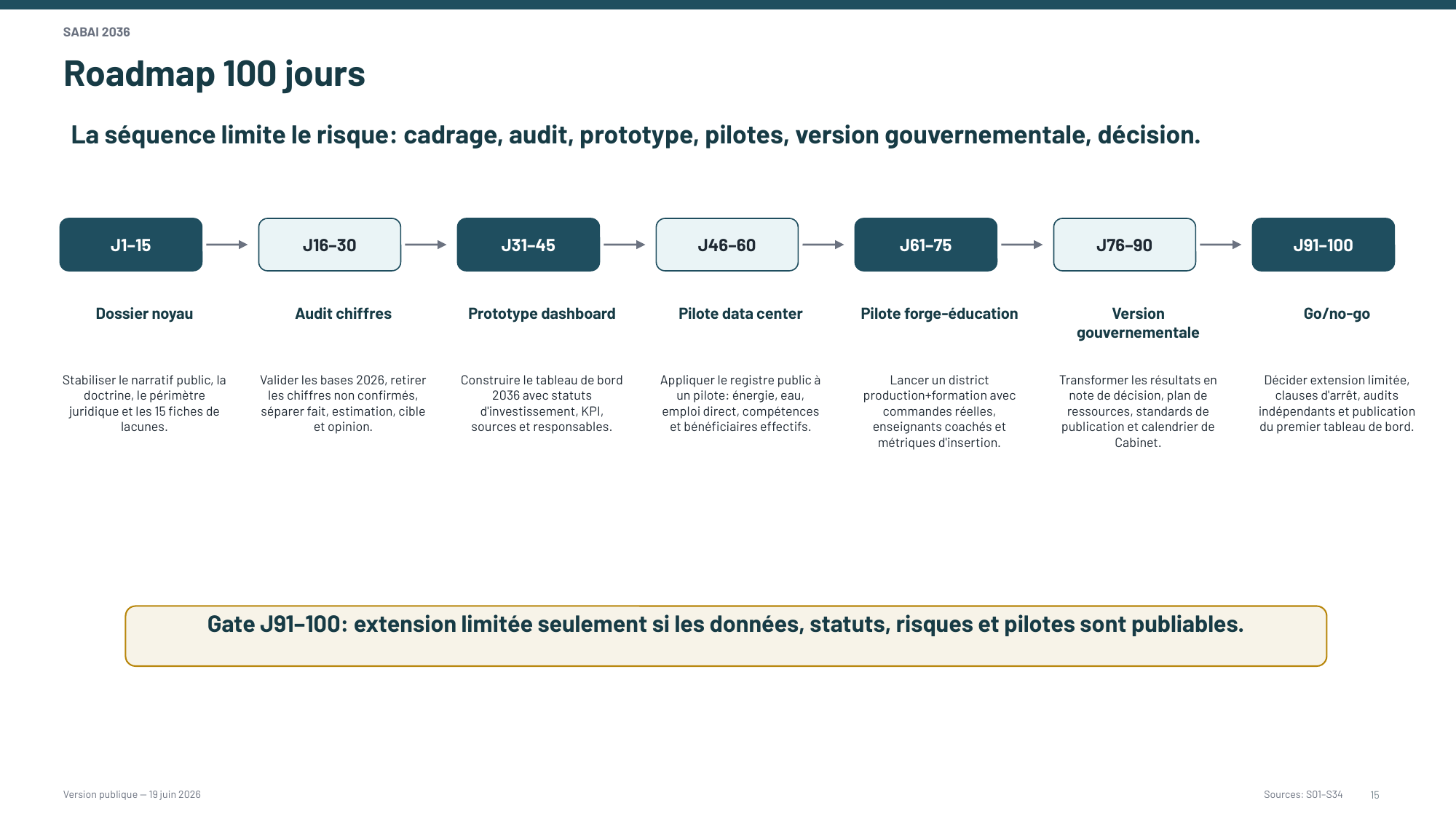

SABAI 2036
Roadmap 100 jours
La séquence limite le risque: cadrage, audit, prototype, pilotes, version gouvernementale, décision.
J1–15
J16–30
J31–45
J46–60
J61–75
J76–90
J91–100

Dossier noyau
Audit chiffres
Prototype dashboard
Pilote data center
Pilote forge-éducation
Version gouvernementale
Go/no-go
Stabiliser le narratif public, la doctrine, le périmètre juridique et les 15 fiches de lacunes.
Valider les bases 2026, retirer les chiffres non confirmés, séparer fait, estimation, cible et opinion.
Construire le tableau de bord 2036 avec statuts d'investissement, KPI, sources et responsables.
Appliquer le registre public à un pilote: énergie, eau, emploi direct, compétences et bénéficiaires effectifs.
Lancer un district production+formation avec commandes réelles, enseignants coachés et métriques d'insertion.
Transformer les résultats en note de décision, plan de ressources, standards de publication et calendrier de Cabinet.
Décider extension limitée, clauses d'arrêt, audits indépendants et publication du premier tableau de bord.
Gate J91–100: extension limitée seulement si les données, statuts, risques et pilotes sont publiables.
15
Version publique — 19 juin 2026
Sources: S01–S34